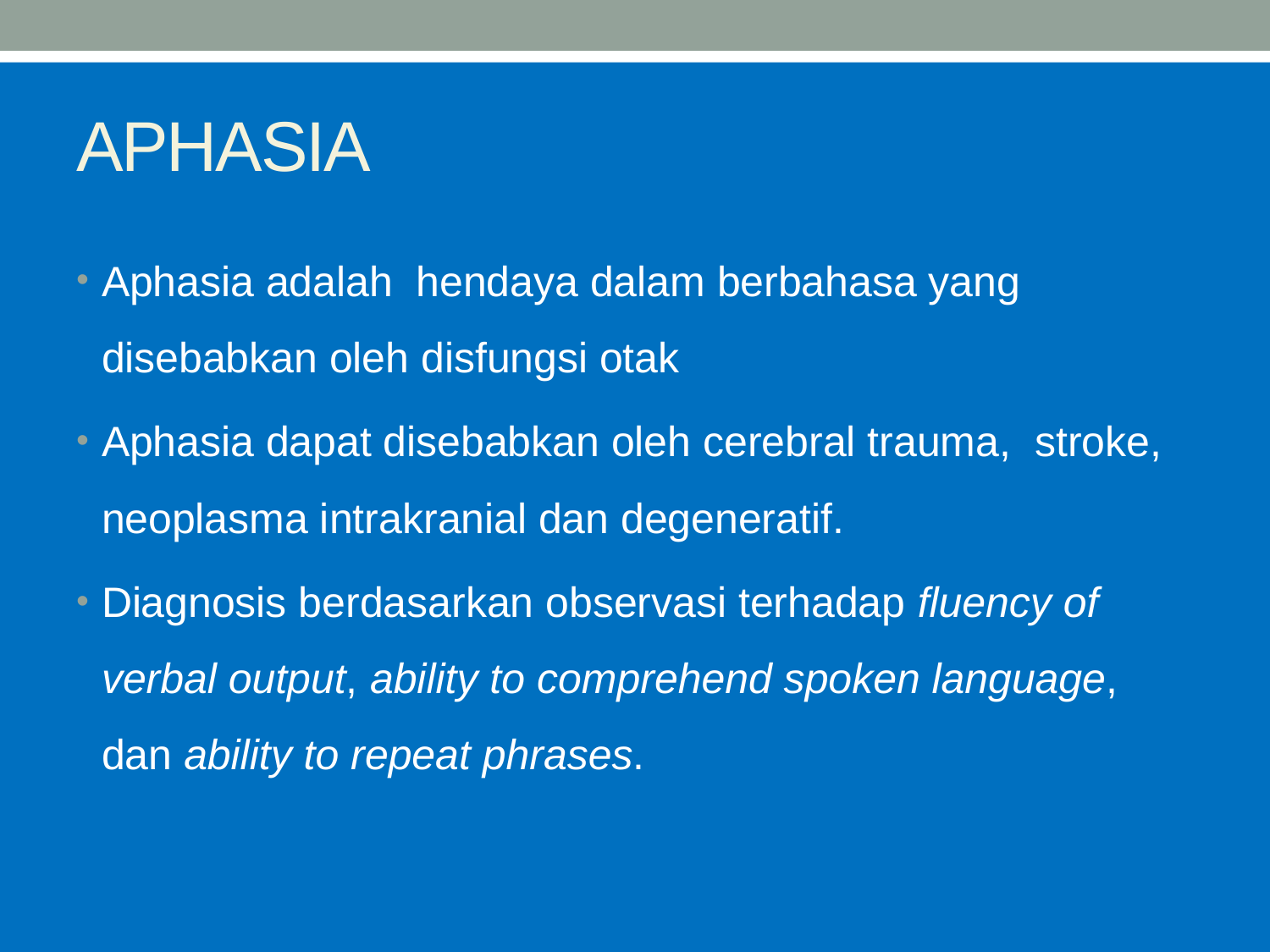

# APHASIA
Aphasia adalah  hendaya dalam berbahasa yang disebabkan oleh disfungsi otak
Aphasia dapat disebabkan oleh cerebral trauma,  stroke, neoplasma intrakranial dan degeneratif.
Diagnosis berdasarkan observasi terhadap fluency of verbal output, ability to comprehend spoken language, dan ability to repeat phrases.